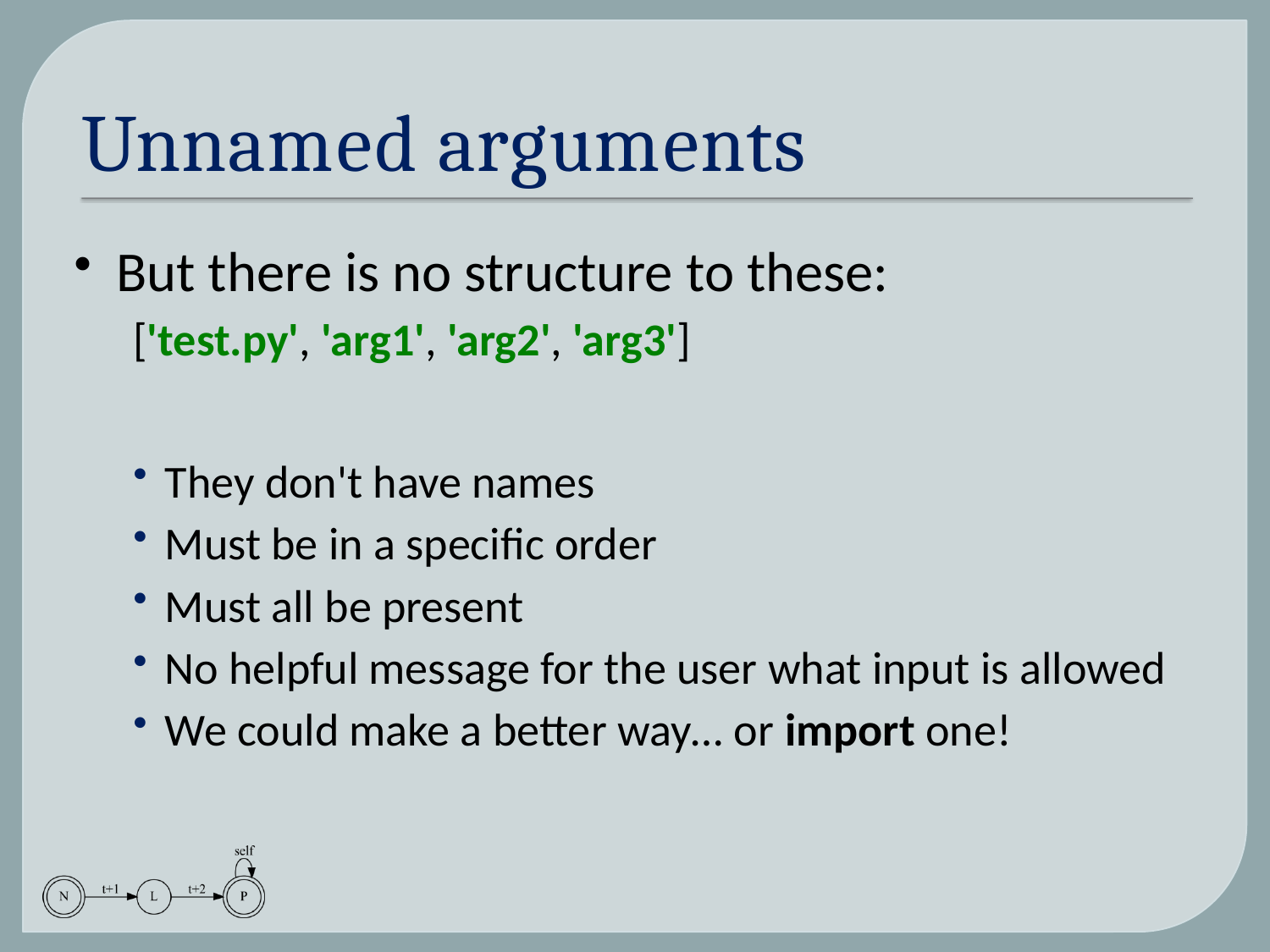

# Unnamed arguments
But there is no structure to these:
['test.py', 'arg1', 'arg2', 'arg3']

They don't have names
Must be in a specific order
Must all be present
No helpful message for the user what input is allowed
We could make a better way… or import one!